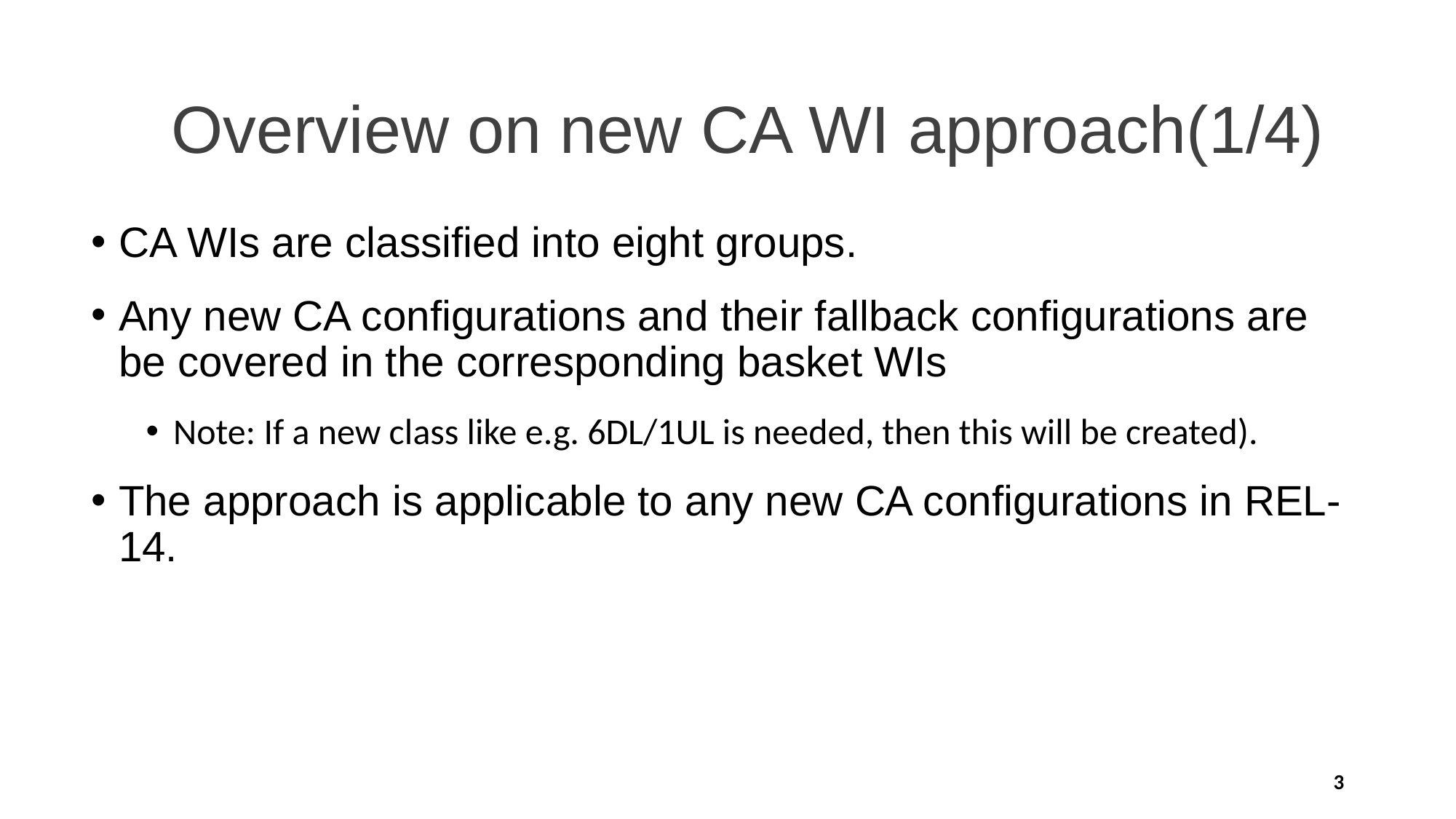

# Overview on new CA WI approach(1/4)
CA WIs are classified into eight groups.
Any new CA configurations and their fallback configurations are be covered in the corresponding basket WIs
Note: If a new class like e.g. 6DL/1UL is needed, then this will be created).
The approach is applicable to any new CA configurations in REL-14.

3